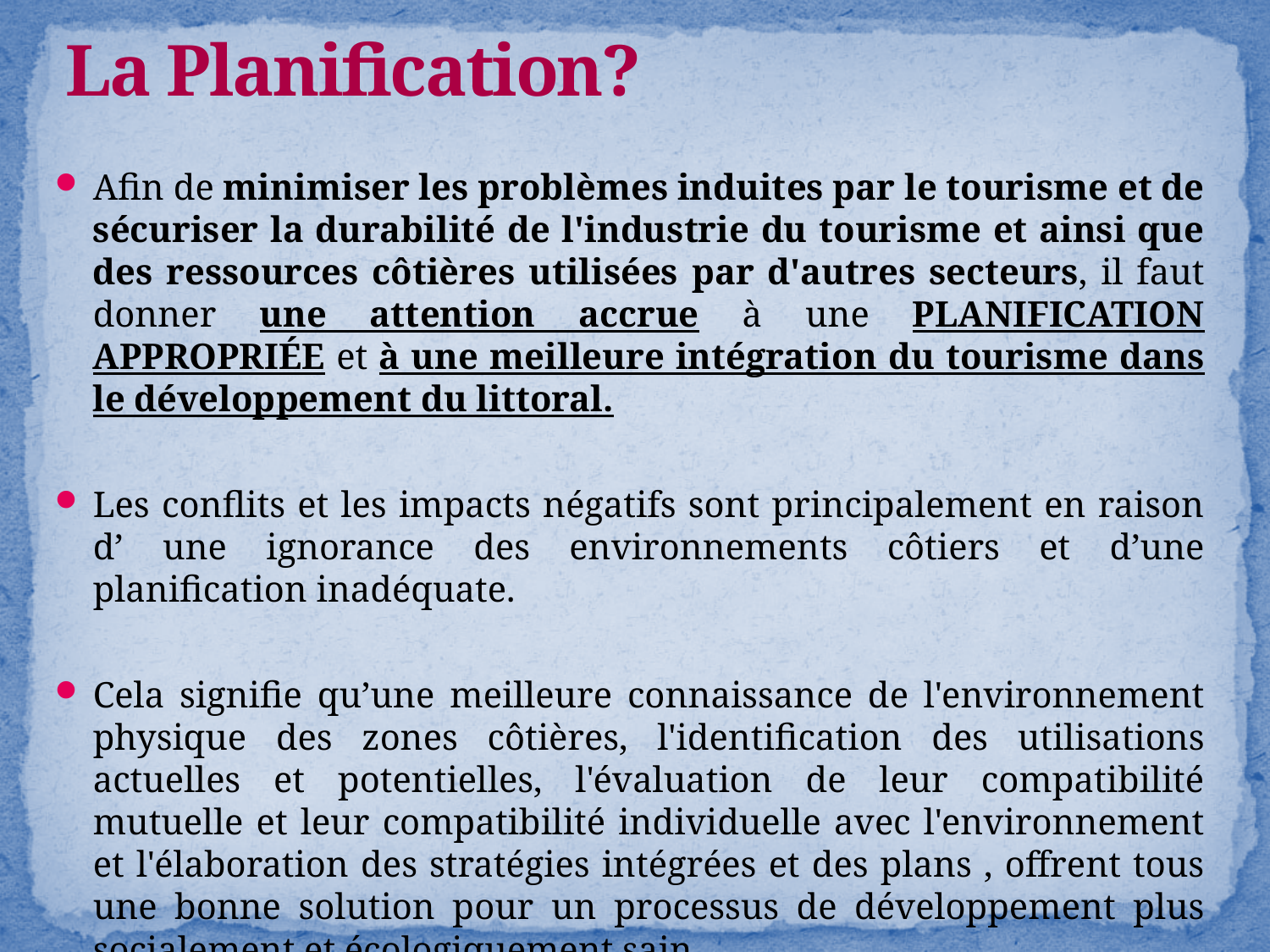

# La Planification?
Afin de minimiser les problèmes induites par le tourisme et de sécuriser la durabilité de l'industrie du tourisme et ainsi que des ressources côtières utilisées par d'autres secteurs, il faut donner une attention accrue à une PLANIFICATION APPROPRIÉE et à une meilleure intégration du tourisme dans le développement du littoral.

Les conflits et les impacts négatifs sont principalement en raison d’ une ignorance des environnements côtiers et d’une planification inadéquate.

Cela signifie qu’une meilleure connaissance de l'environnement physique des zones côtières, l'identification des utilisations actuelles et potentielles, l'évaluation de leur compatibilité mutuelle et leur compatibilité individuelle avec l'environnement et l'élaboration des stratégies intégrées et des plans , offrent tous une bonne solution pour un processus de développement plus socialement et écologiquement sain.